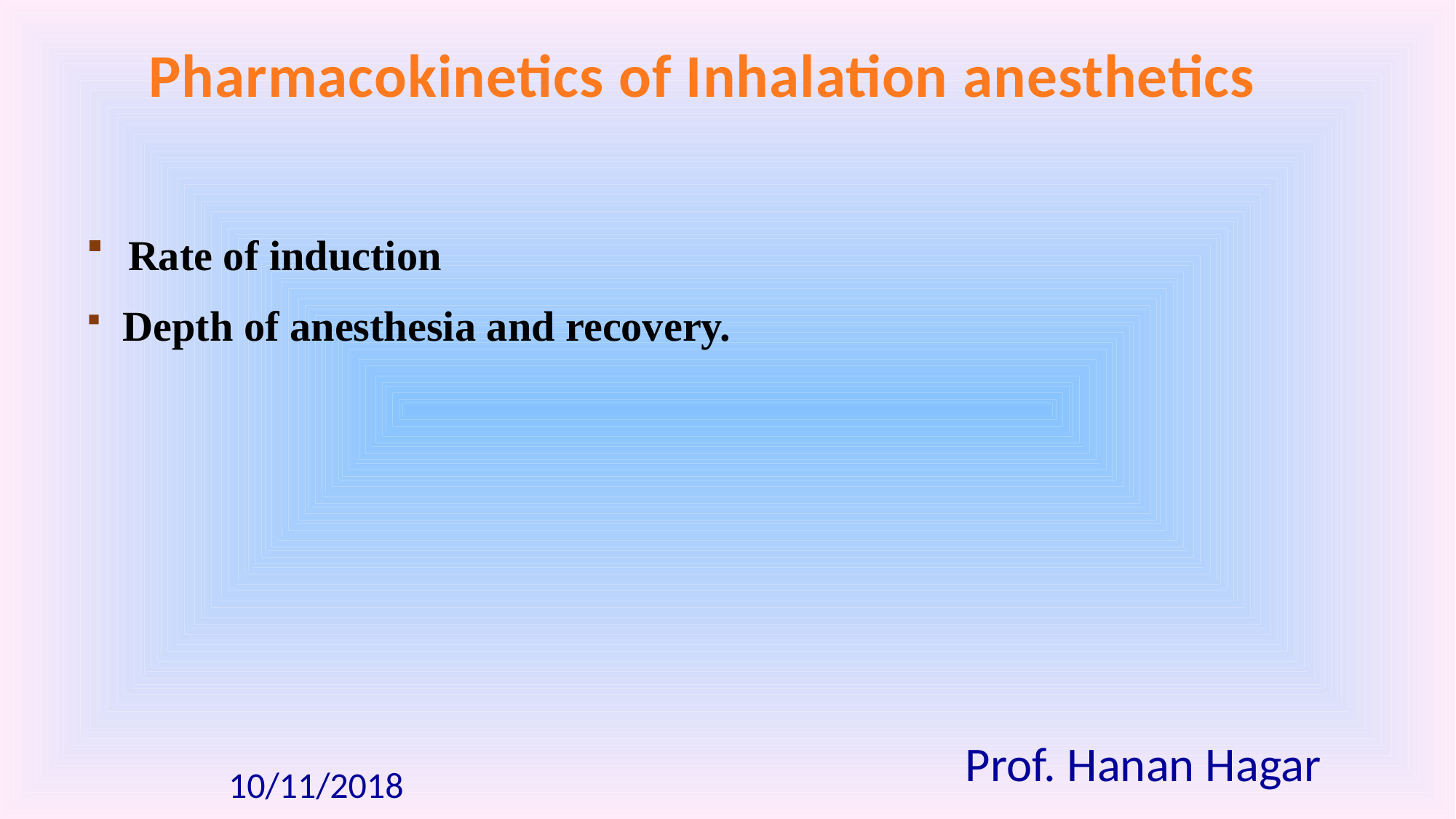

Pharmacokinetics of Inhalation anesthetics
  Rate of induction
  Depth of anesthesia and recovery.
Prof. Hanan Hagar
10/11/2018